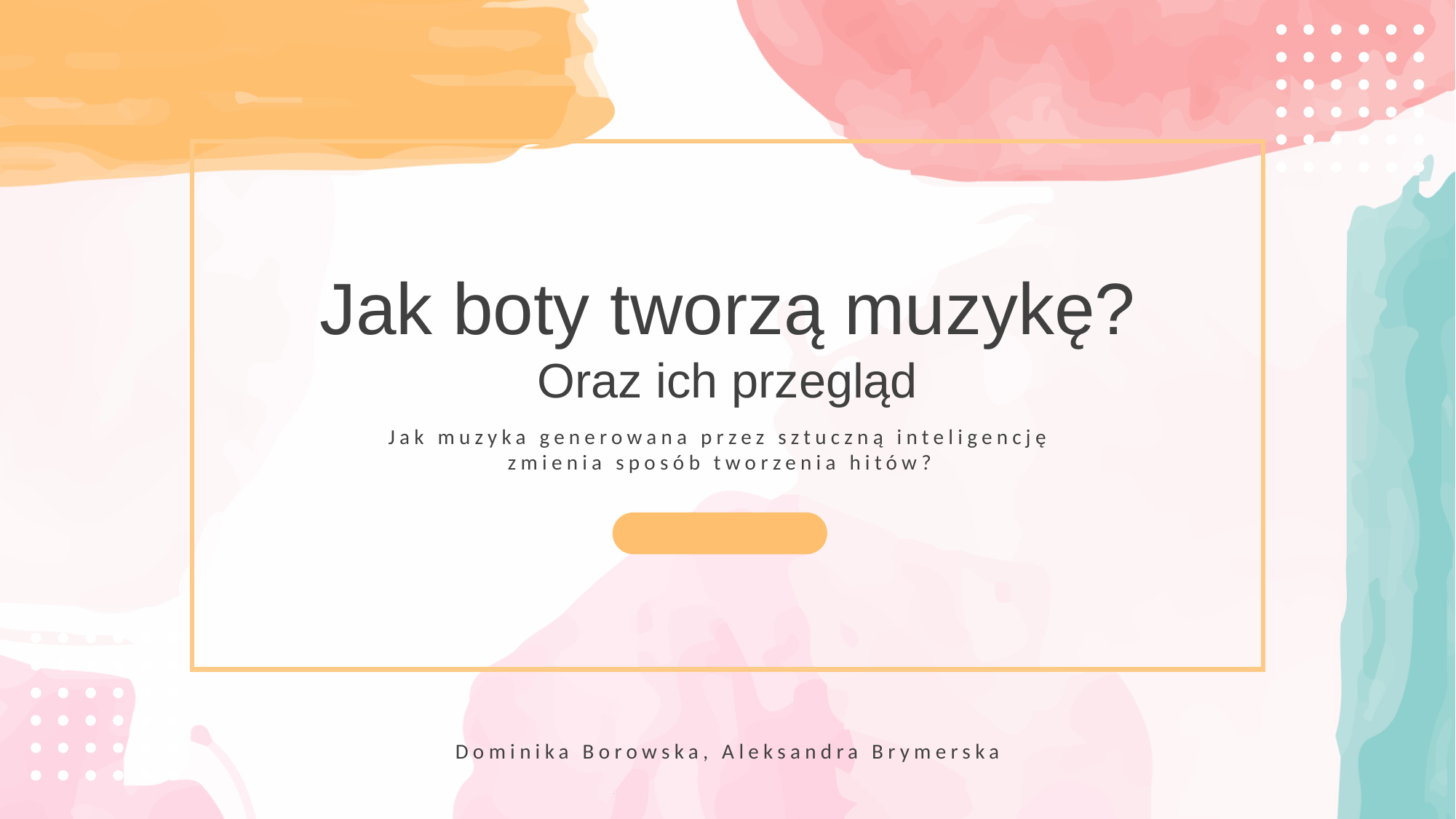

Jak boty tworzą muzykę?
Oraz ich przegląd
Jak muzyka generowana przez sztuczną inteligencję zmienia sposób tworzenia hitów?

Dominika Borowska, Aleksandra Brymerska